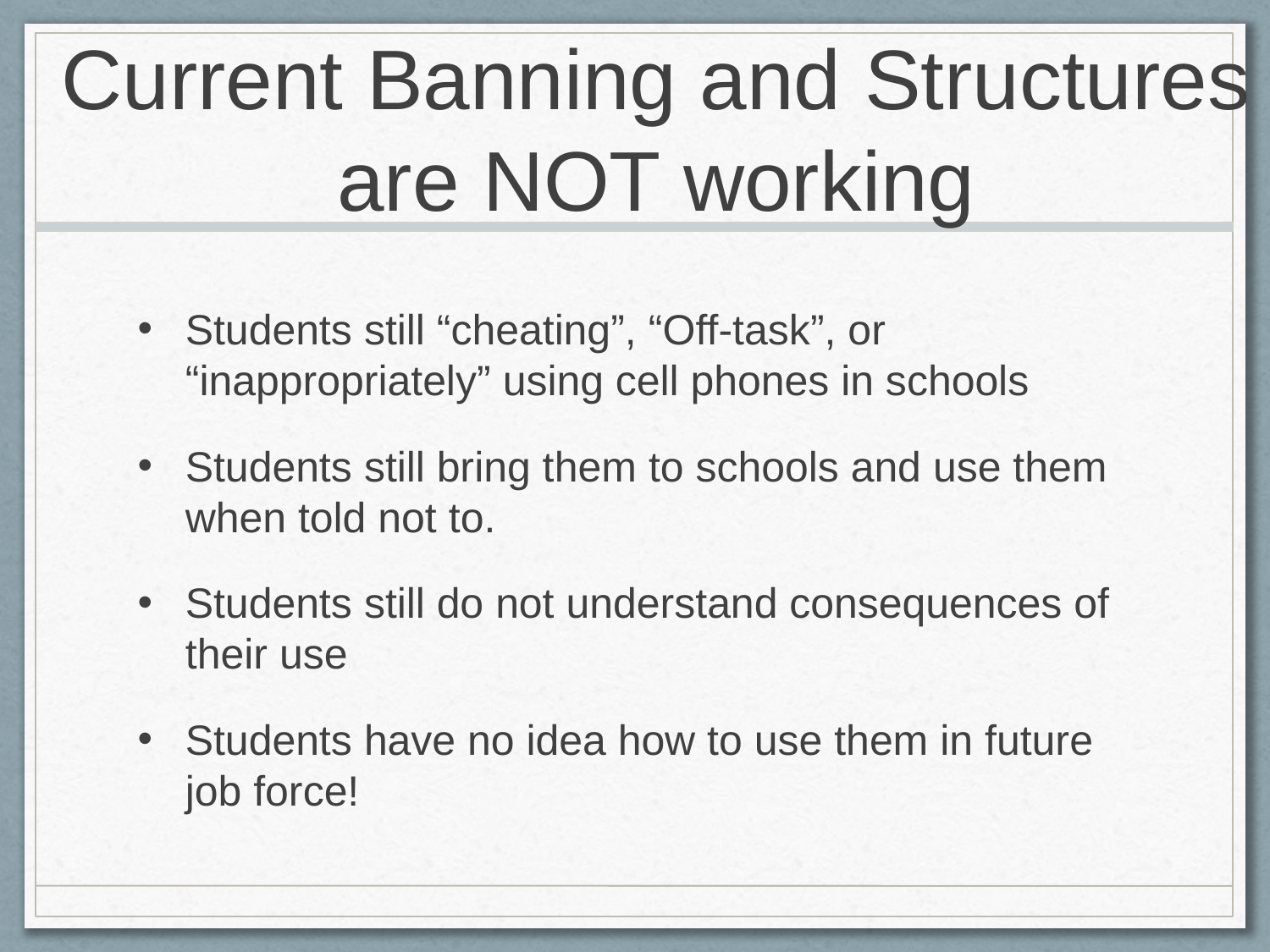

# Current Banning and Structures are NOT working
Students still “cheating”, “Off-task”, or “inappropriately” using cell phones in schools
Students still bring them to schools and use them when told not to.
Students still do not understand consequences of their use
Students have no idea how to use them in future job force!